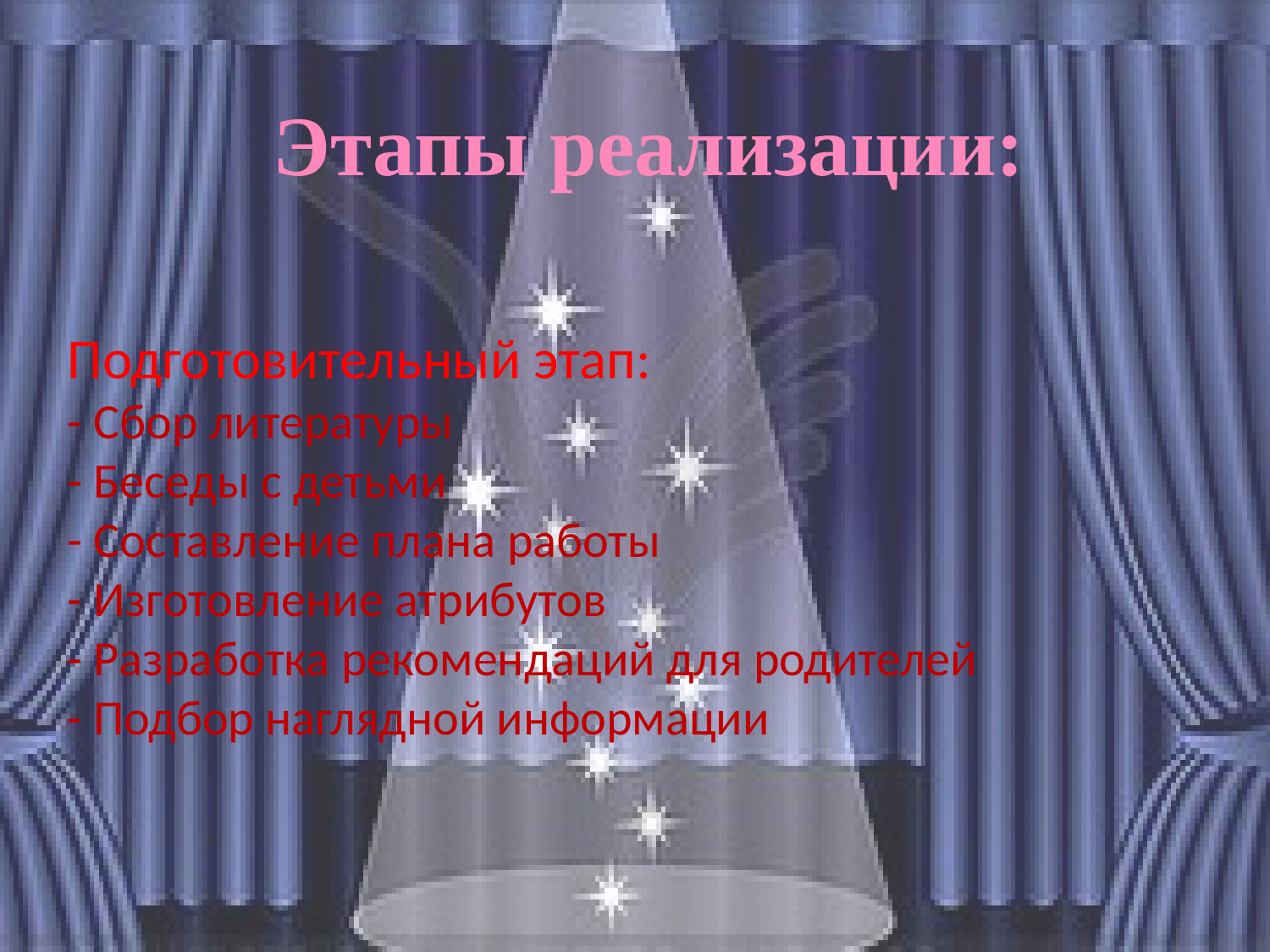

# Этапы реализации:
Подготовительный этап:
- Сбор литературы
- Беседы с детьми
- Составление плана работы
- Изготовление атрибутов
- Разработка рекомендаций для родителей
- Подбор наглядной информации